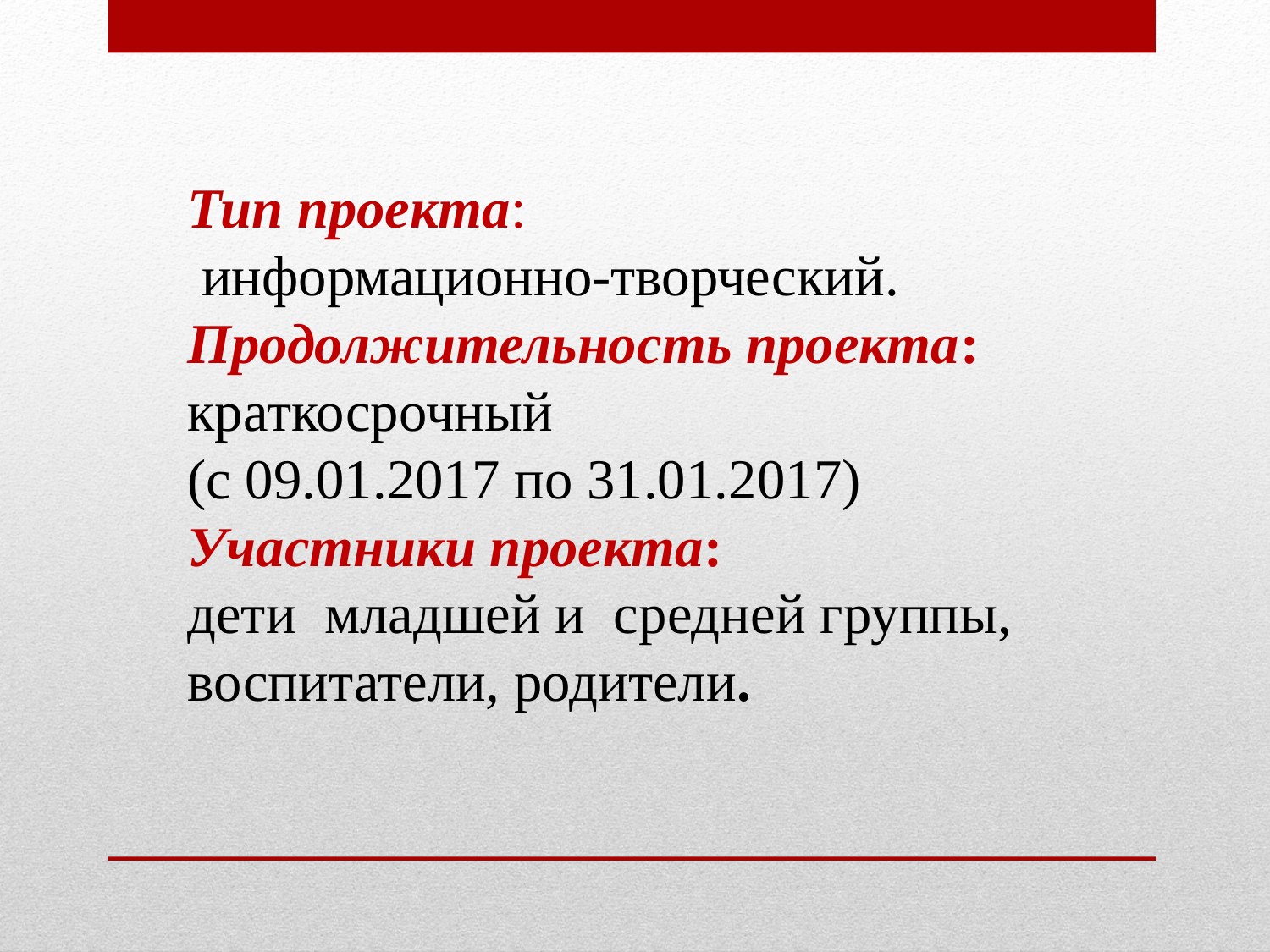

Тип проекта:
 информационно-творческий.
Продолжительность проекта: краткосрочный
(с 09.01.2017 по 31.01.2017)
Участники проекта:
дети  младшей и  средней группы, воспитатели, родители.